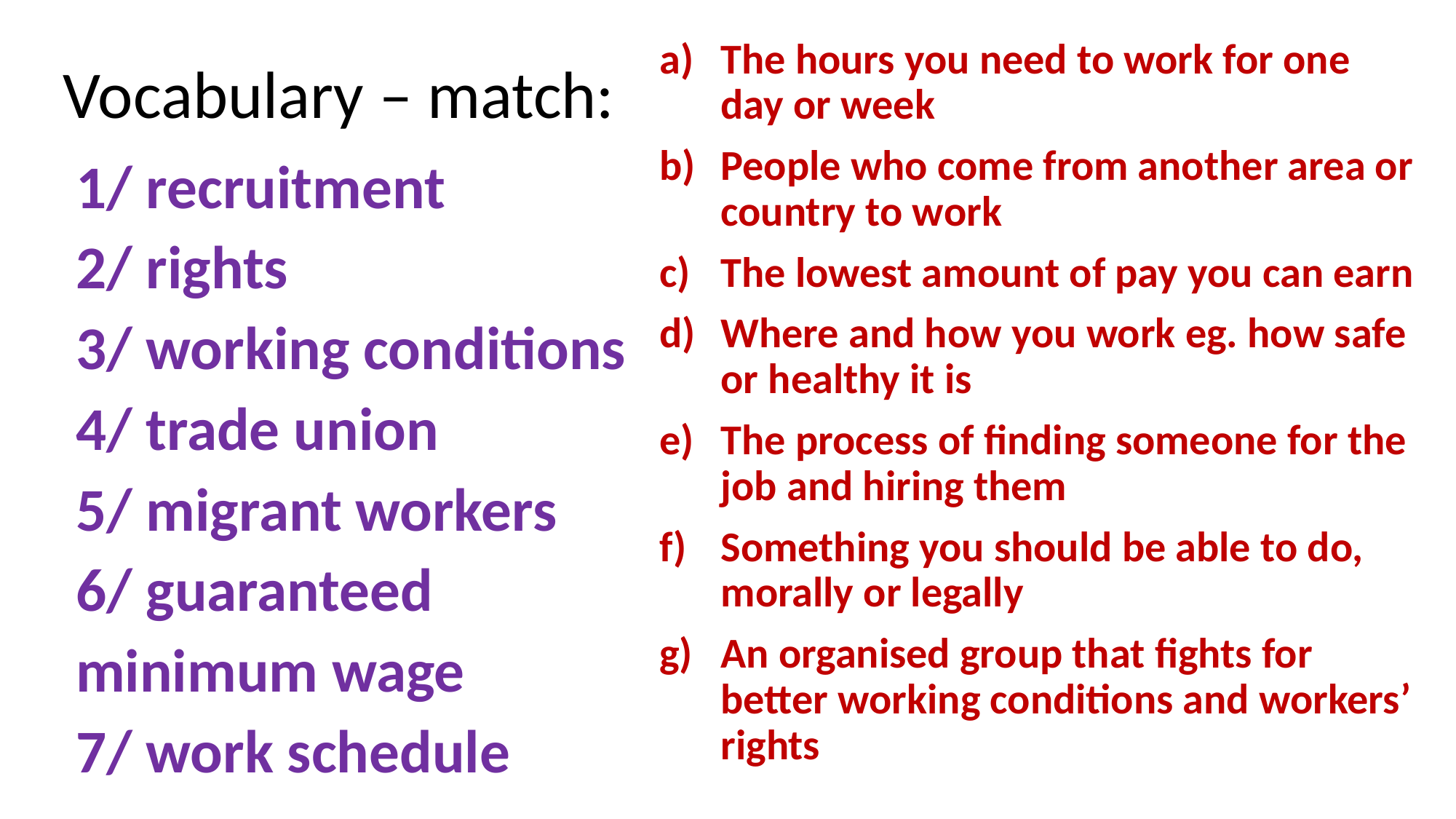

The hours you need to work for one day or week
People who come from another area or country to work
The lowest amount of pay you can earn
Where and how you work eg. how safe or healthy it is
The process of finding someone for the job and hiring them
Something you should be able to do, morally or legally
An organised group that fights for better working conditions and workers’ rights
# Vocabulary – match:
1/ recruitment
2/ rights
3/ working conditions
4/ trade union
5/ migrant workers
6/ guaranteed
minimum wage
7/ work schedule